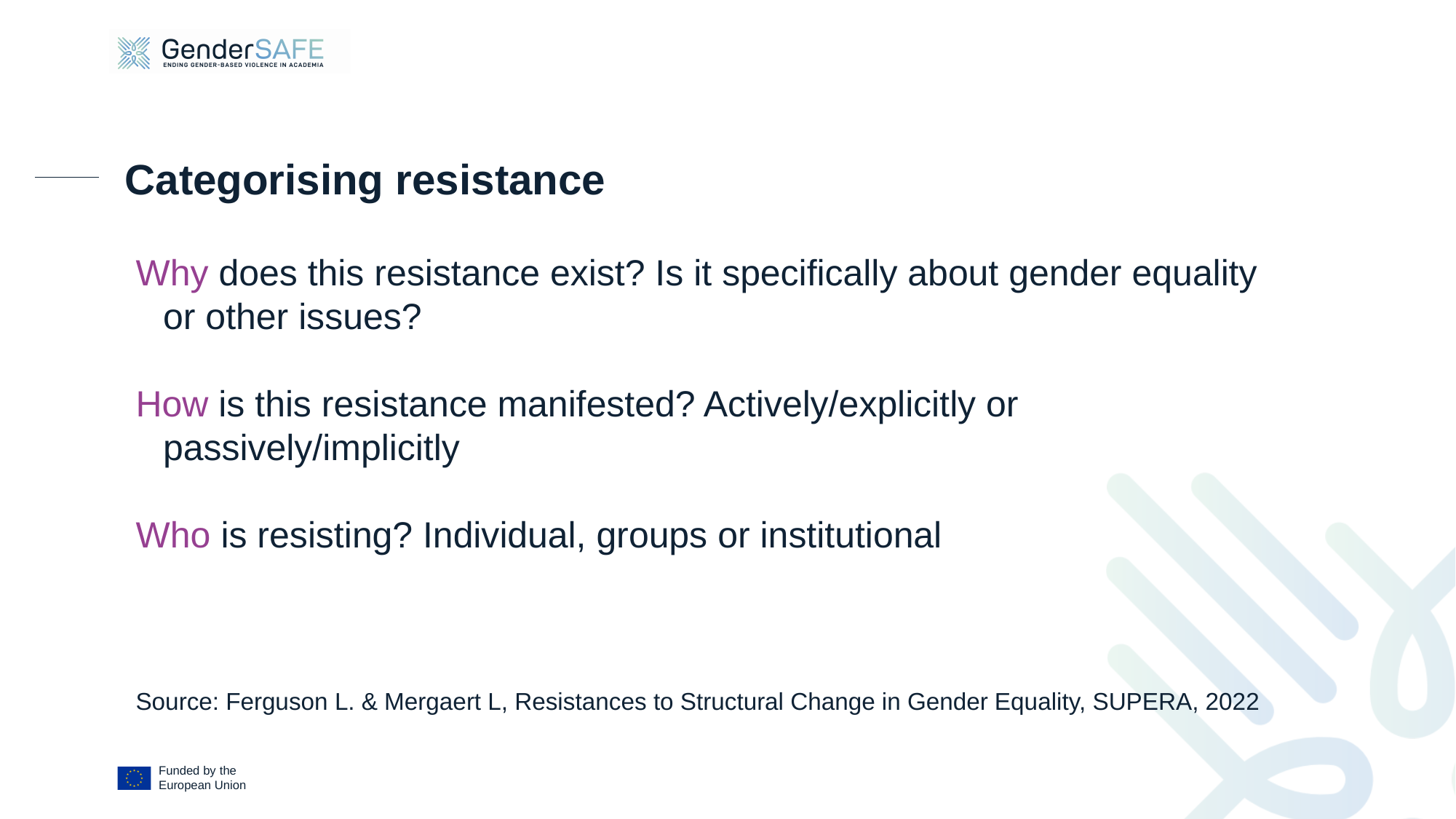

# Categorising resistance
Why does this resistance exist? Is it specifically about gender equality or other issues?

How is this resistance manifested? Actively/explicitly or passively/implicitly

Who is resisting? Individual, groups or institutional

Source: Ferguson L. & Mergaert L, Resistances to Structural Change in Gender Equality, SUPERA, 2022